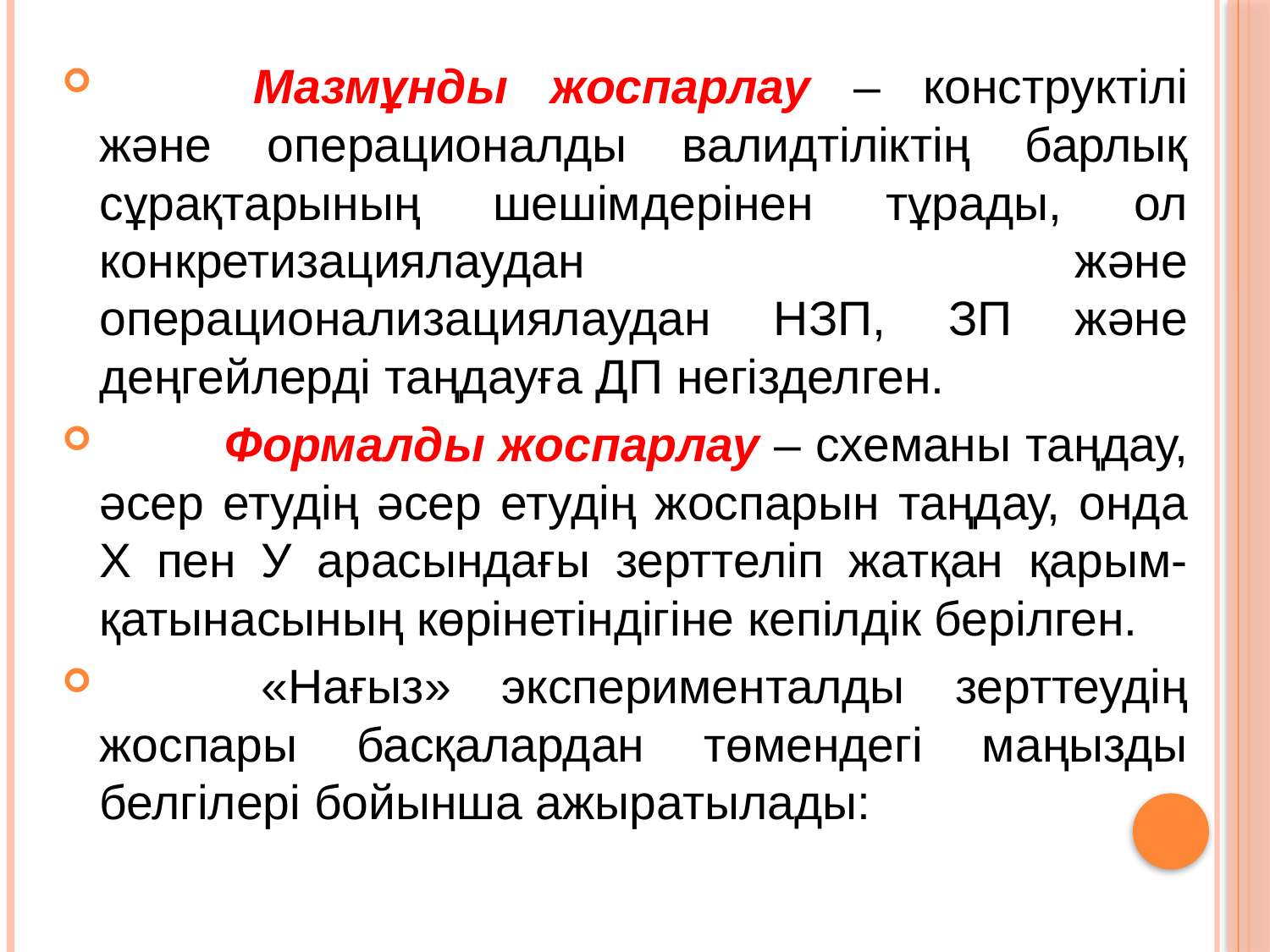

Мазмұнды жоспарлау – конструктілі және операционалды валидтіліктің барлық сұрақтарының шешімдерінен тұрады, ол конкретизациялаудан және операционализациялаудан НЗП, ЗП және деңгейлерді таңдауға ДП негізделген.
 	Формалды жоспарлау – схеманы таңдау, әсер етудің әсер етудің жоспарын таңдау, онда Х пен У арасындағы зерттеліп жатқан қарым-қатынасының көрінетіндігіне кепілдік берілген.
 	«Нағыз» эксперименталды зерттеудің жоспары басқалардан төмендегі маңызды белгілері бойынша ажыратылады: